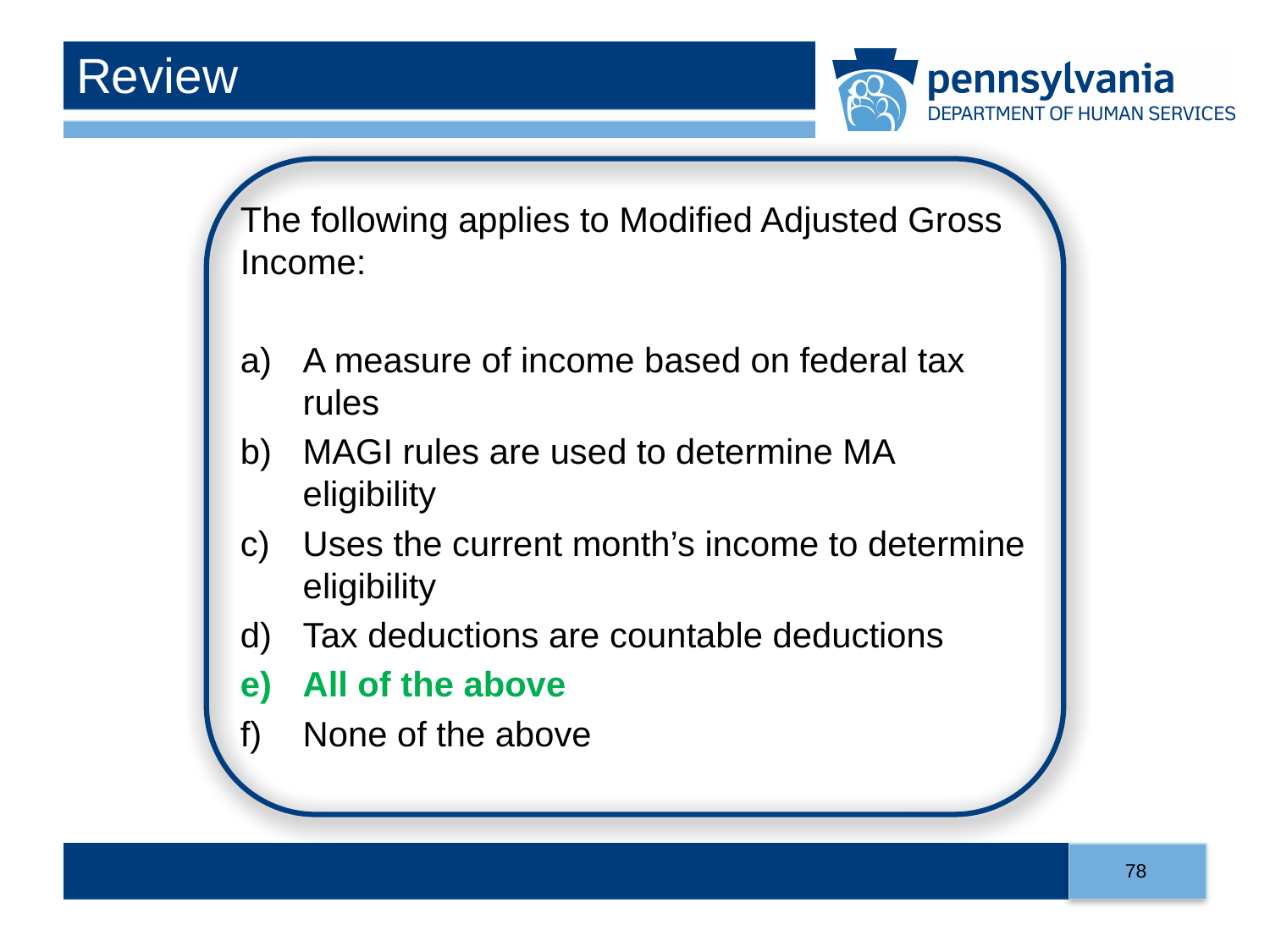

# Review
The following applies to Modified Adjusted Gross Income:

A measure of income based on federal tax rules
MAGI rules are used to determine MA eligibility
Uses the current month’s income to determine eligibility
Tax deductions are countable deductions
All of the above
None of the above
78